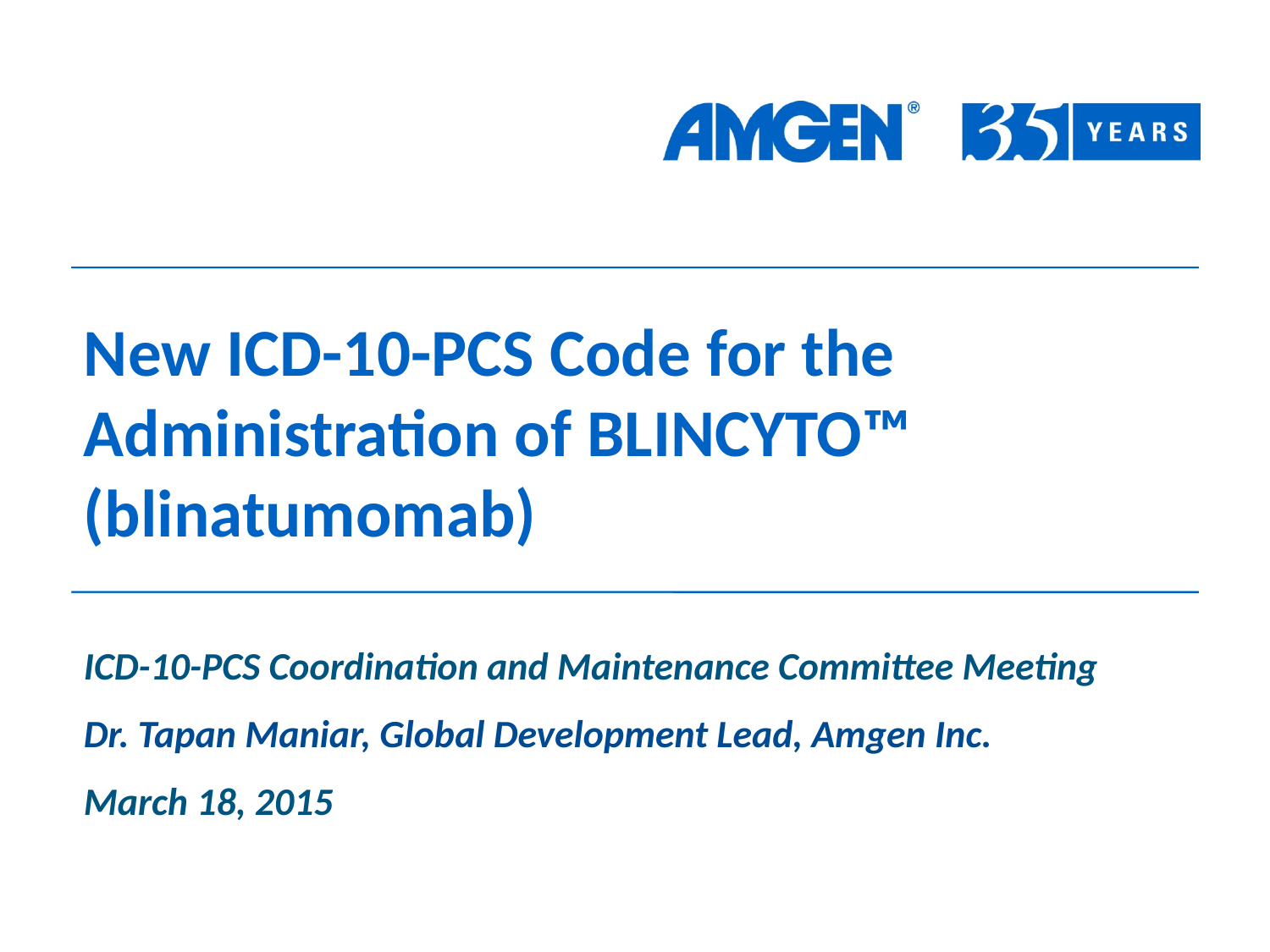

# New ICD-10-PCS Code for the Administration of BLINCYTO™ (blinatumomab)
ICD-10-PCS Coordination and Maintenance Committee Meeting
Dr. Tapan Maniar, Global Development Lead, Amgen Inc.
March 18, 2015